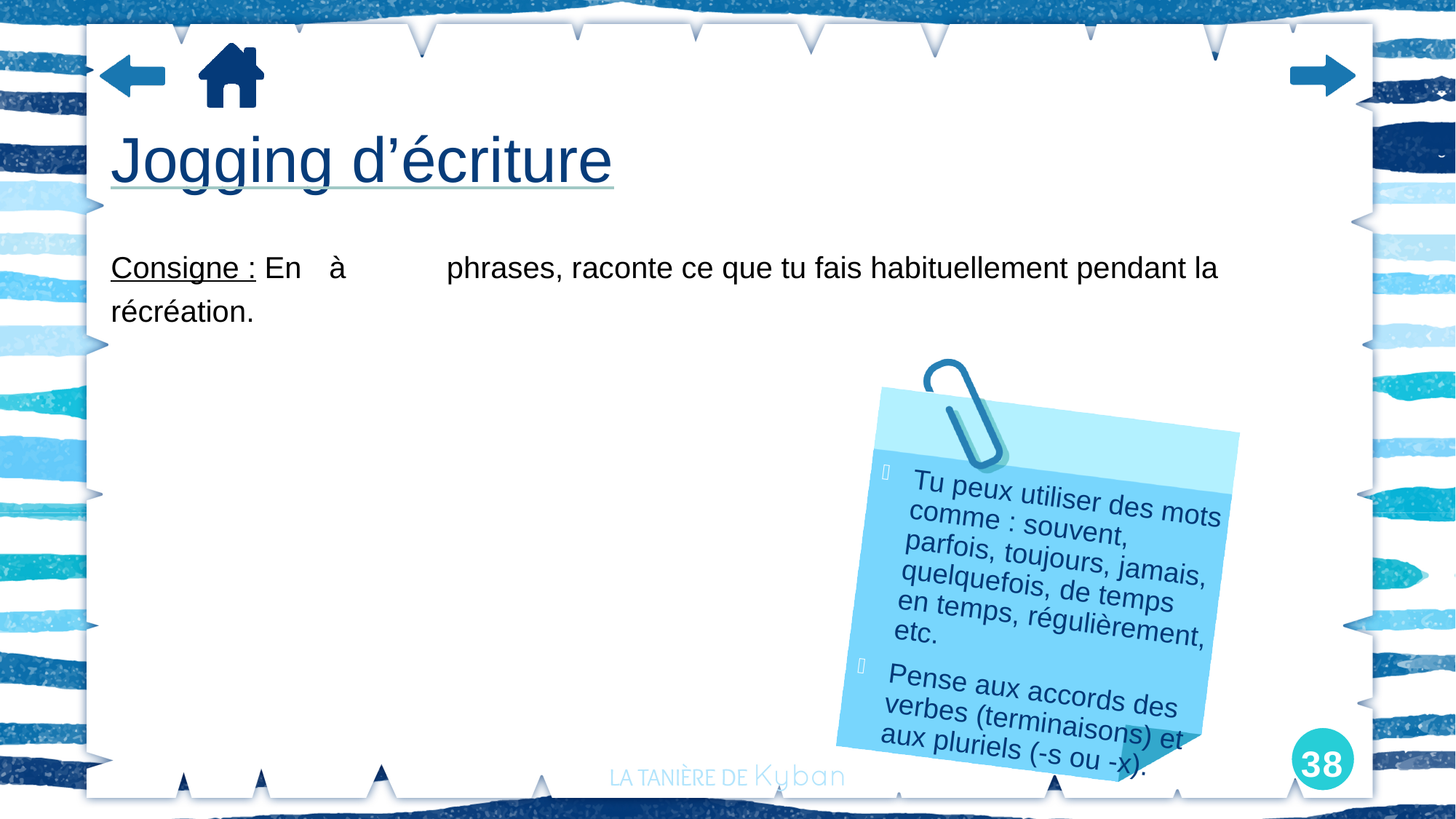

# Jogging d’écriture
Consigne : En 	à 	 phrases, raconte ce que tu fais habituellement pendant la récréation.
Tu peux utiliser des mots comme : souvent, parfois, toujours, jamais, quelquefois, de temps en temps, régulièrement, etc.
Pense aux accords des verbes (terminaisons) et aux pluriels (-s ou -x).
38